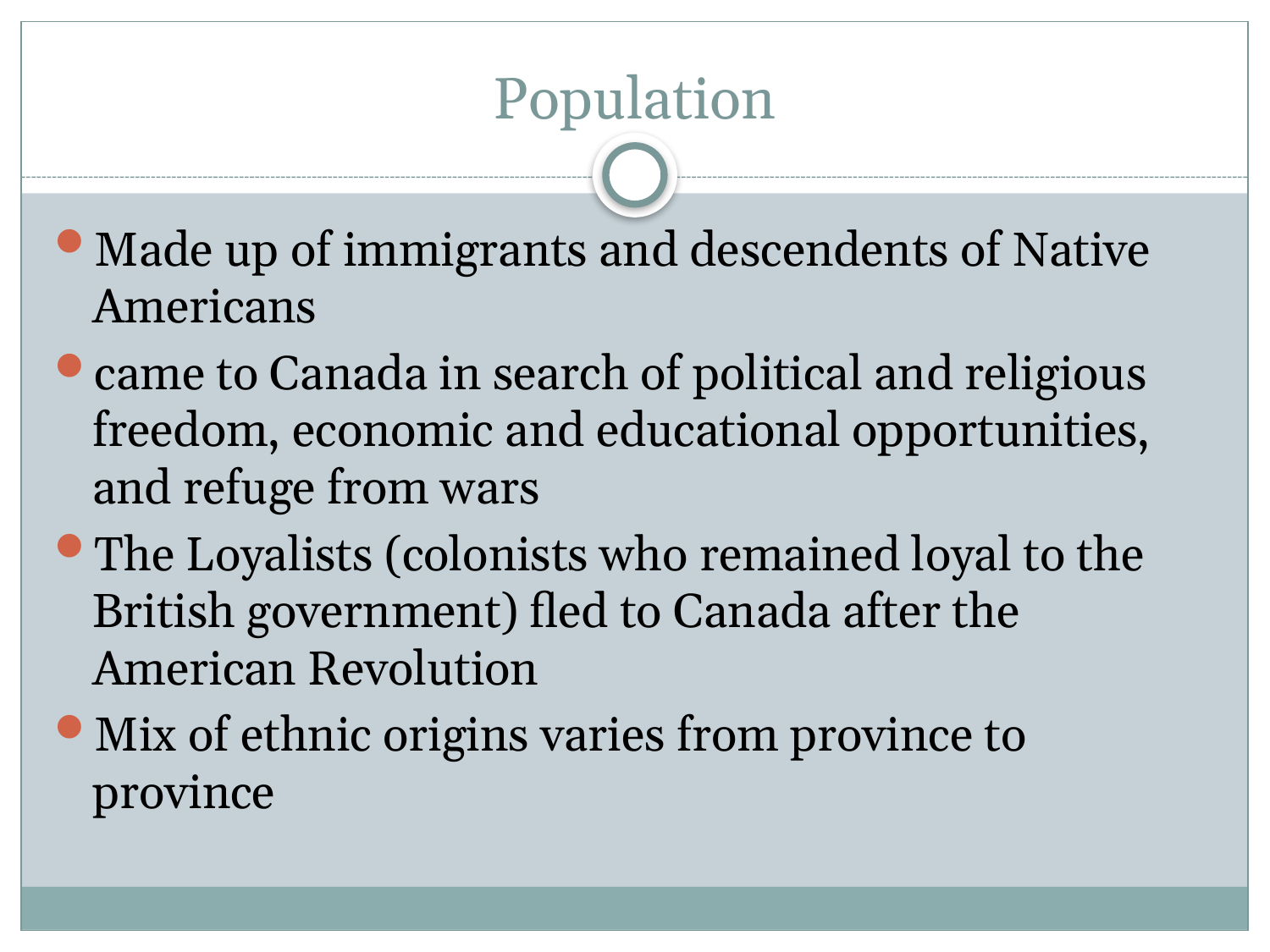

# Population
Made up of immigrants and descendents of Native Americans
came to Canada in search of political and religious freedom, economic and educational opportunities, and refuge from wars
The Loyalists (colonists who remained loyal to the British government) fled to Canada after the American Revolution
Mix of ethnic origins varies from province to province